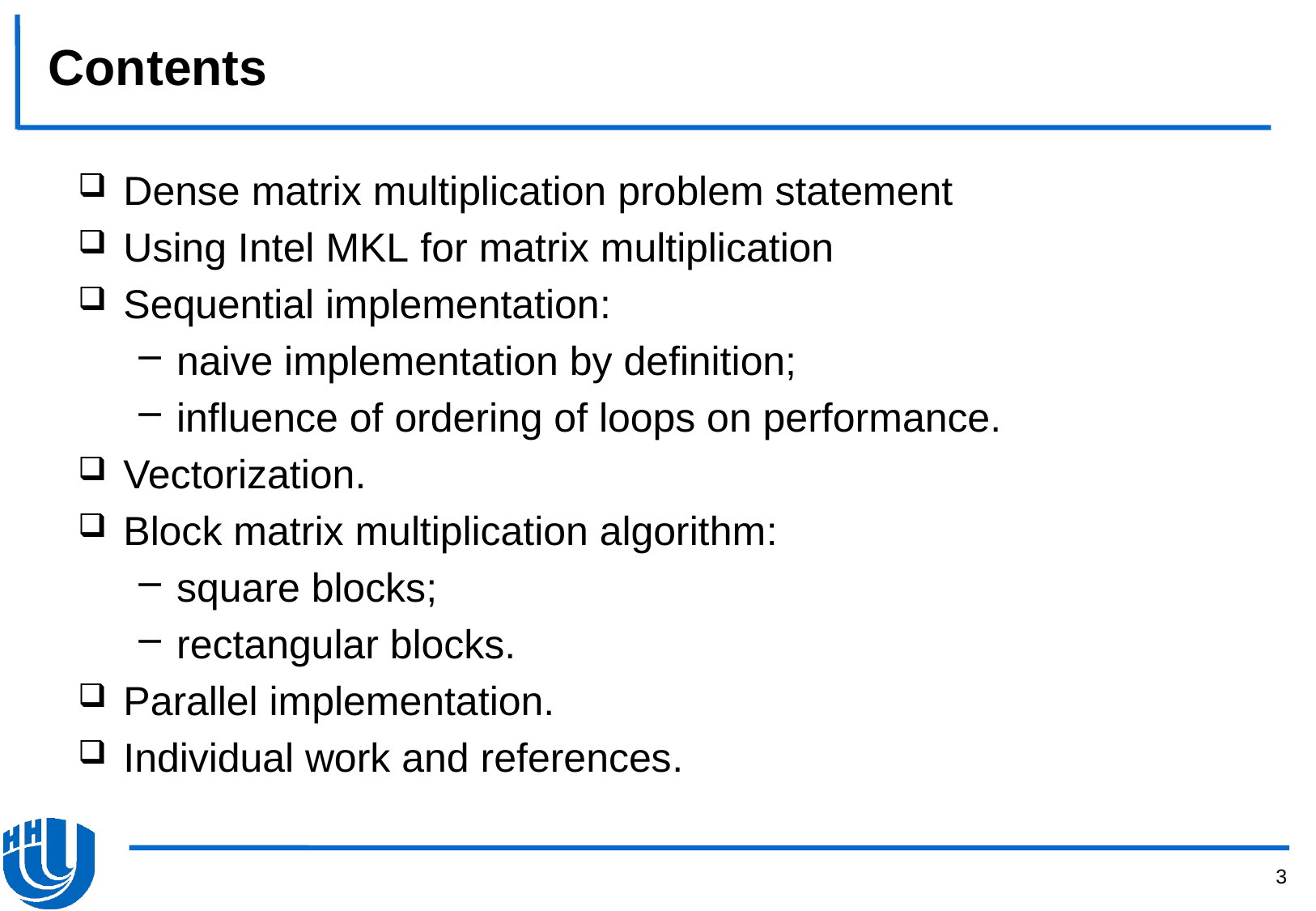

# Contents
Dense matrix multiplication problem statement
Using Intel MKL for matrix multiplication
Sequential implementation:
naive implementation by definition;
influence of ordering of loops on performance.
Vectorization.
Block matrix multiplication algorithm:
square blocks;
rectangular blocks.
Parallel implementation.
Individual work and references.